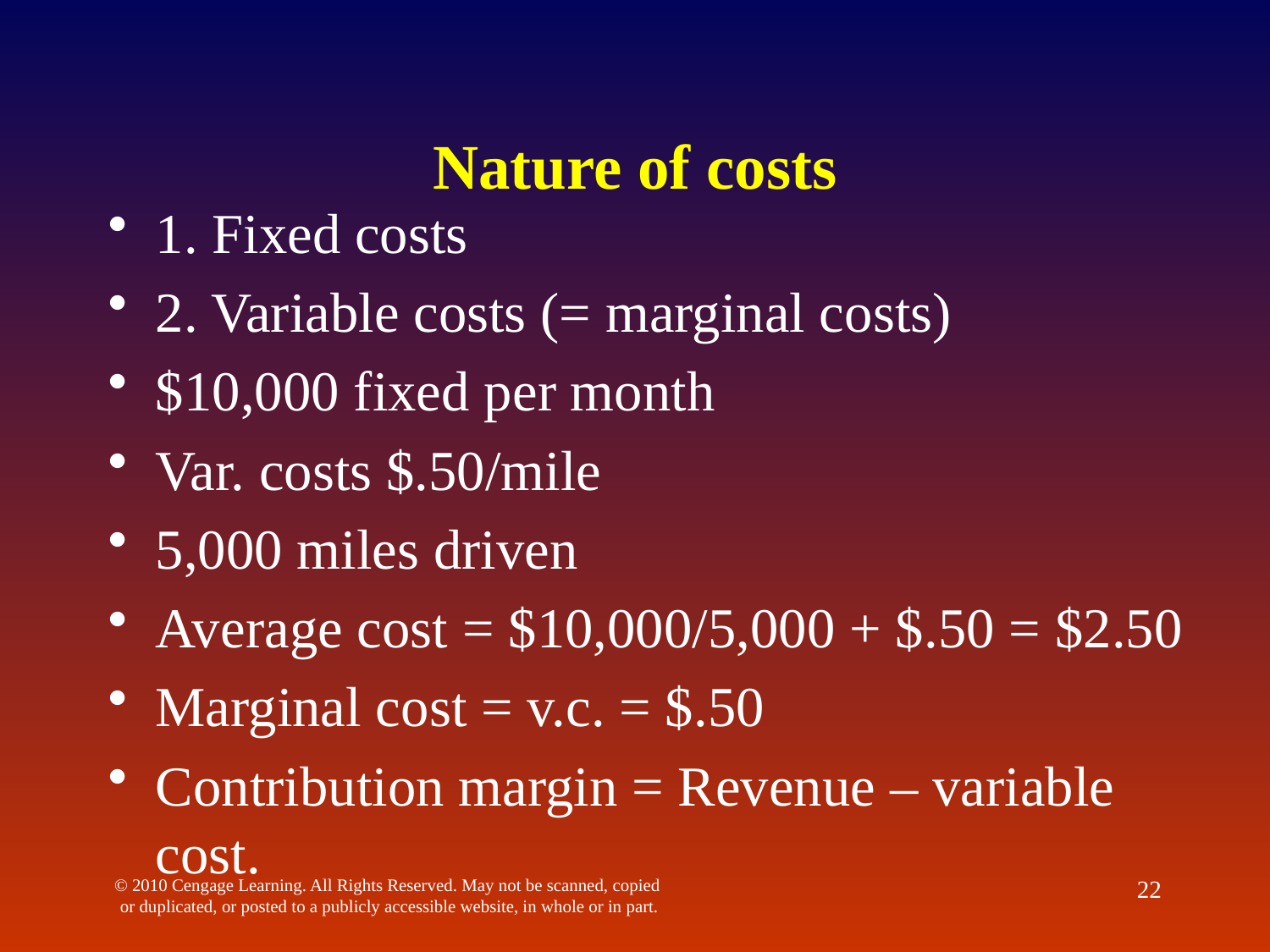

# Nature of costs
1. Fixed costs
2. Variable costs (= marginal costs)
$10,000 fixed per month
Var. costs $.50/mile
5,000 miles driven
Average cost = $10,000/5,000 + $.50 = $2.50
Marginal cost = v.c. = $.50
Contribution margin = Revenue – variable cost.
© 2010 Cengage Learning. All Rights Reserved. May not be scanned, copied   or duplicated, or posted to a publicly accessible website, in whole or in part.
22